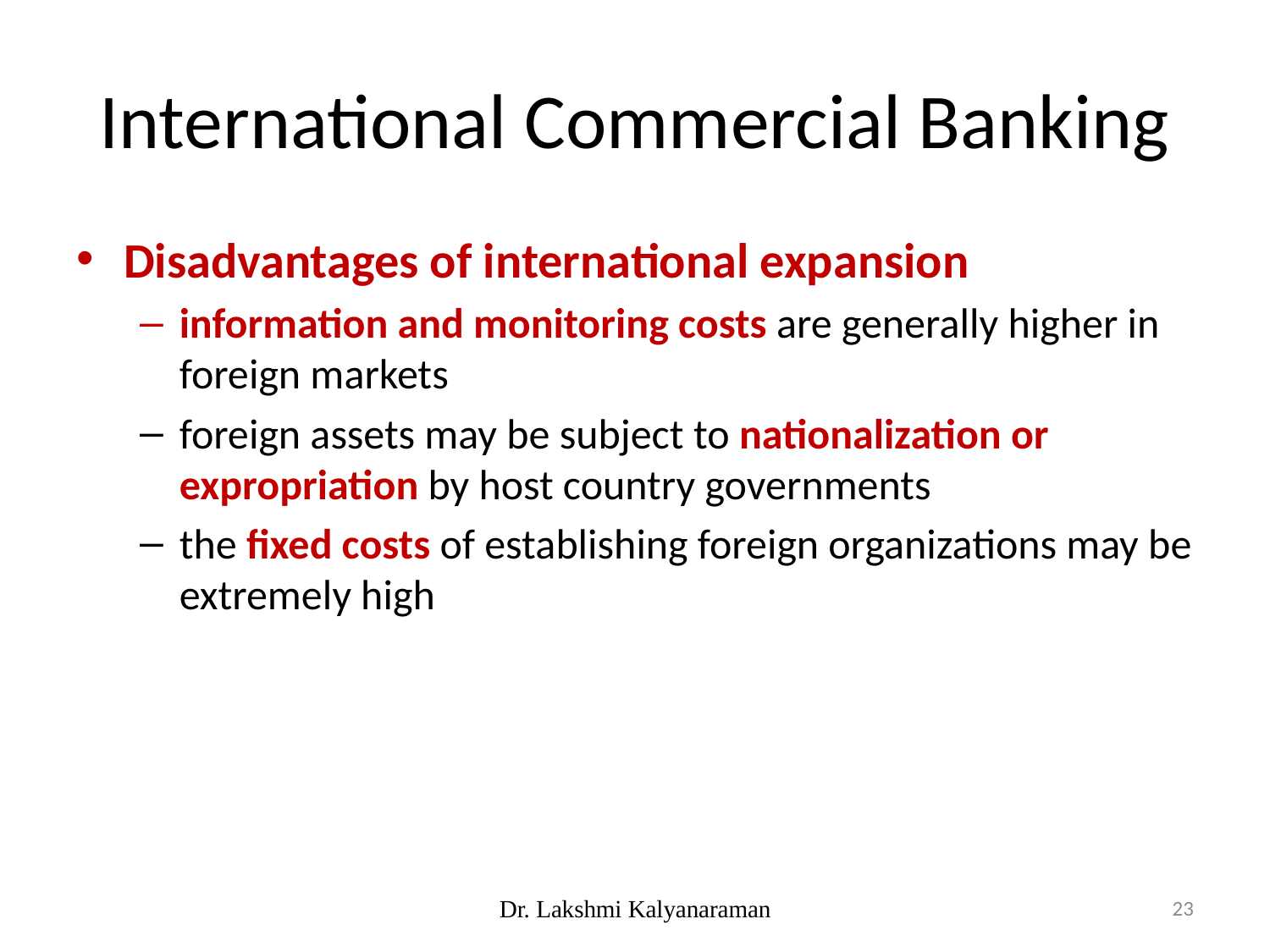

# International Commercial Banking
Disadvantages of international expansion
information and monitoring costs are generally higher in foreign markets
foreign assets may be subject to nationalization or expropriation by host country governments
the fixed costs of establishing foreign organizations may be extremely high

Dr. Lakshmi Kalyanaraman
23